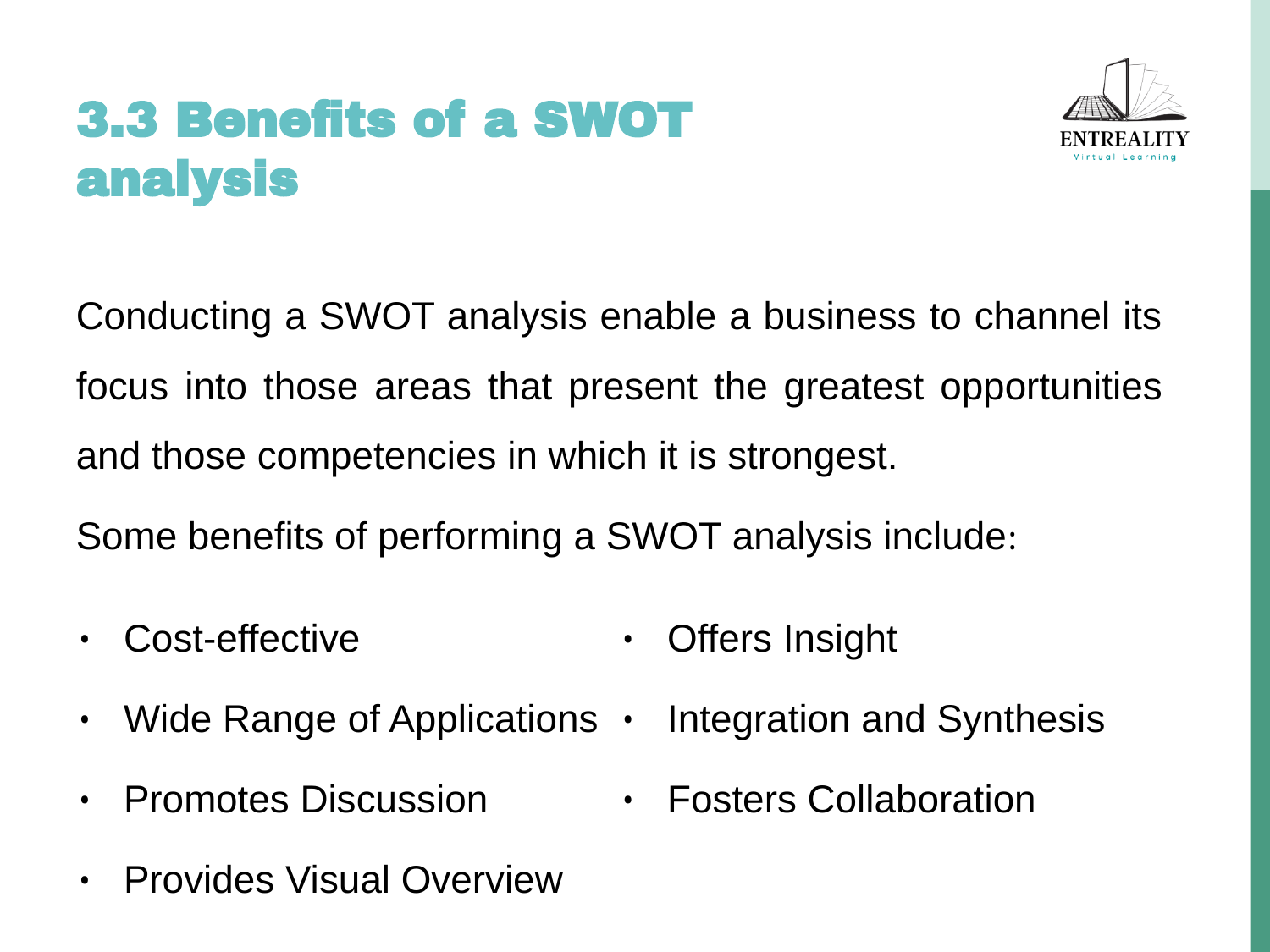

# 3.3 Benefits of a SWOT analysis
Conducting a SWOT analysis enable a business to channel its focus into those areas that present the greatest opportunities and those competencies in which it is strongest.
Some benefits of performing a SWOT analysis include:
Cost-effective
Wide Range of Applications
Promotes Discussion
Provides Visual Overview
Offers Insight
Integration and Synthesis
Fosters Collaboration